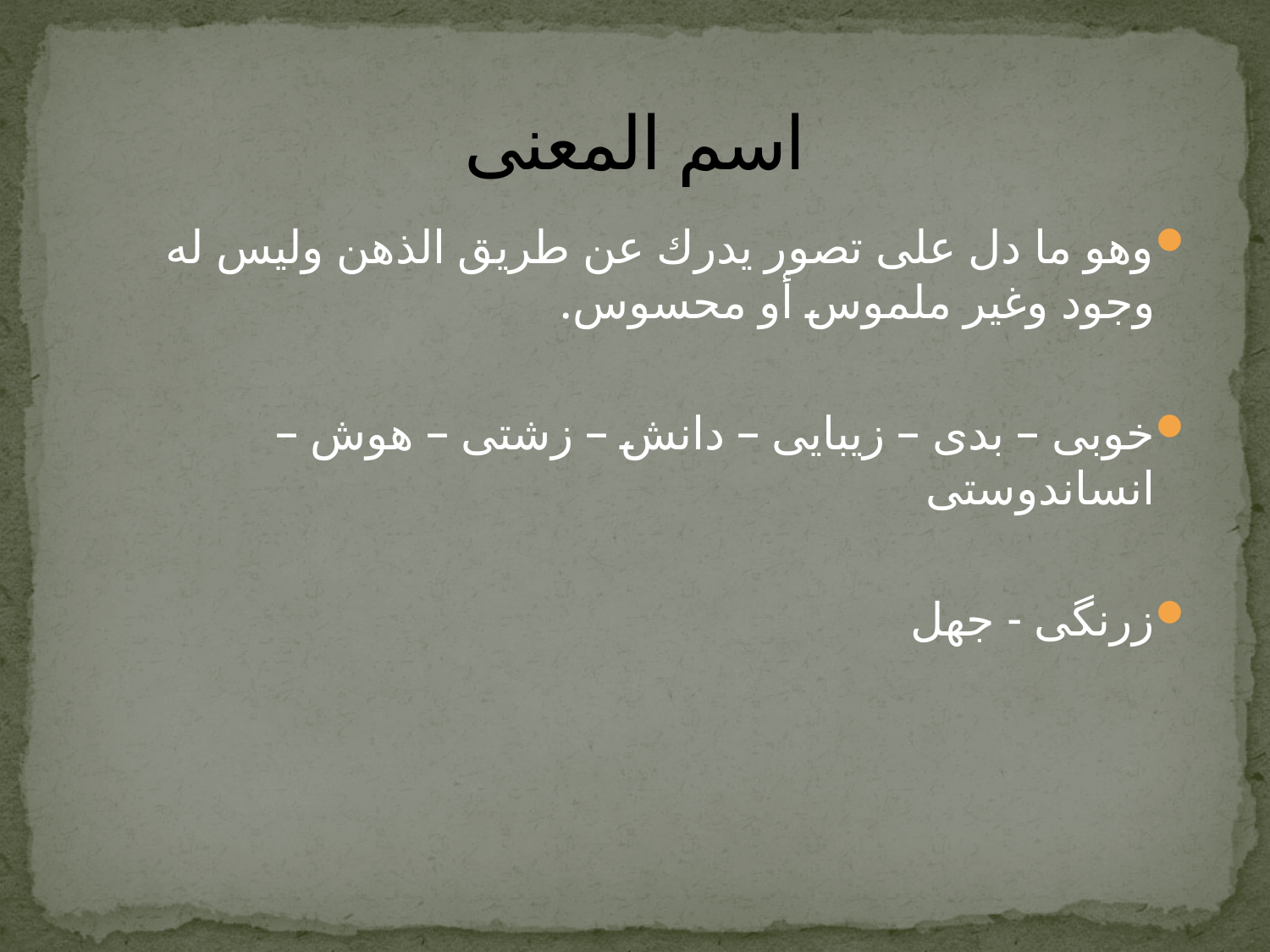

# اسم المعنى
وهو ما دل على تصور يدرك عن طريق الذهن وليس له وجود وغير ملموس أو محسوس.

خوبی – بدی – زیبایی – دانش – زشتی – هوش – انساندوستی

زرنگی - جهل